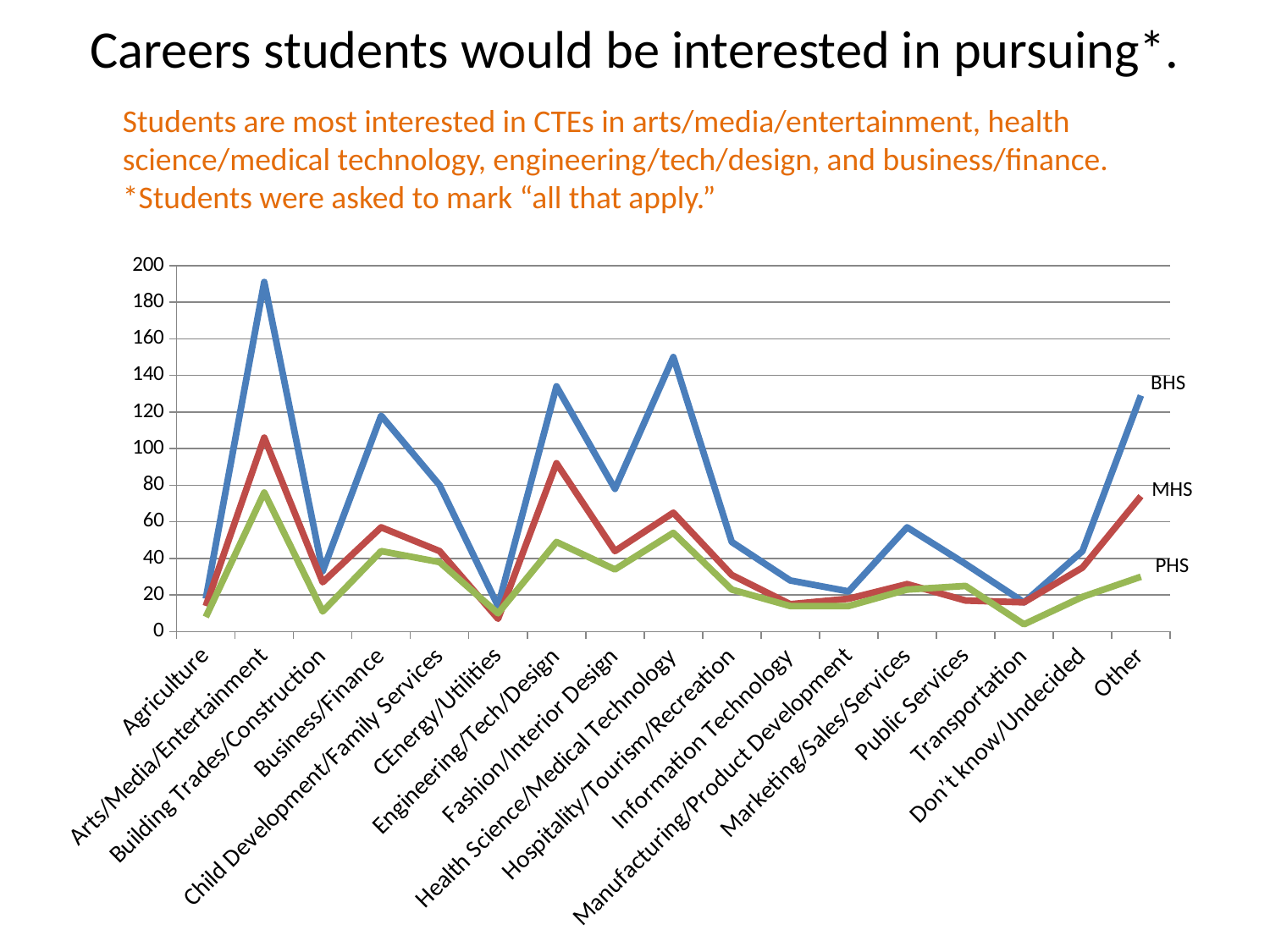

# Careers students would be interested in pursuing*.
Students are most interested in CTEs in arts/media/entertainment, health science/medical technology, engineering/tech/design, and business/finance. *Students were asked to mark “all that apply.”

### Chart

| Category | BHS | MHS | PHS |
|---|---|---|---|
| Agriculture | 18.0 | 14.0 | 8.0 |
| Arts/Media/Entertainment | 191.0 | 106.0 | 76.0 |
| Building Trades/Construction | 33.0 | 27.0 | 11.0 |
| Business/Finance | 118.0 | 57.0 | 44.0 |
| Child Development/Family Services | 80.0 | 44.0 | 38.0 |
| CEnergy/Utilities | 14.0 | 7.0 | 10.0 |
| Engineering/Tech/Design | 134.0 | 92.0 | 49.0 |
| Fashion/Interior Design | 78.0 | 44.0 | 34.0 |
| Health Science/Medical Technology | 150.0 | 65.0 | 54.0 |
| Hospitality/Tourism/Recreation | 49.0 | 31.0 | 23.0 |
| Information Technology | 28.0 | 15.0 | 14.0 |
| Manufacturing/Product Development | 22.0 | 18.0 | 14.0 |
| Marketing/Sales/Services | 57.0 | 26.0 | 23.0 |
| Public Services | 37.0 | 17.0 | 25.0 |
| Transportation | 16.0 | 16.0 | 4.0 |
| Don’t know/Undecided | 44.0 | 35.0 | 19.0 |
| Other | 129.0 | 74.0 | 30.0 |
MHS
PHS